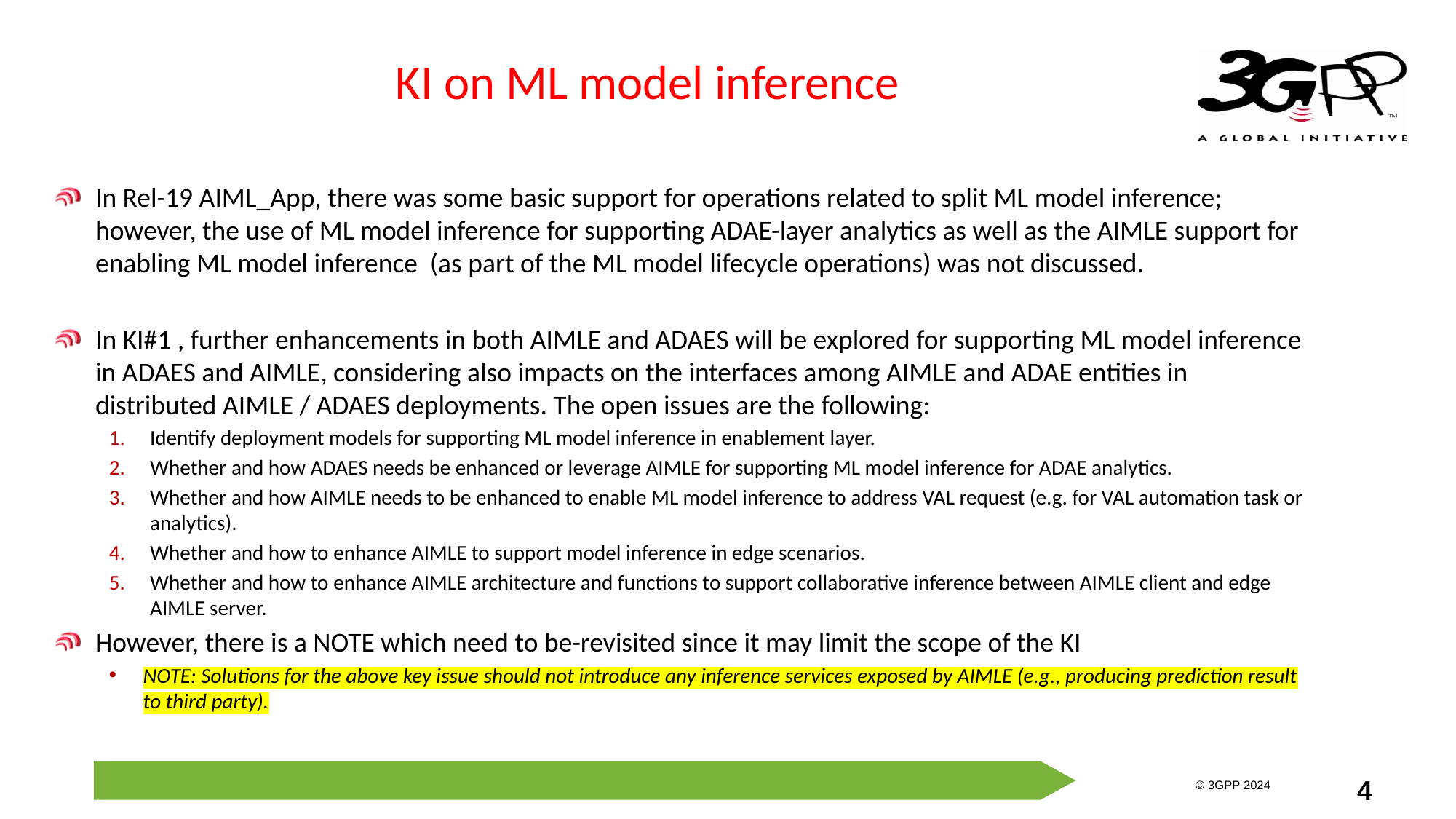

# KI on ML model inference
In Rel-19 AIML_App, there was some basic support for operations related to split ML model inference; however, the use of ML model inference for supporting ADAE-layer analytics as well as the AIMLE support for enabling ML model inference  (as part of the ML model lifecycle operations) was not discussed.

In KI#1 , further enhancements in both AIMLE and ADAES will be explored for supporting ML model inference in ADAES and AIMLE, considering also impacts on the interfaces among AIMLE and ADAE entities in distributed AIMLE / ADAES deployments. The open issues are the following:
Identify deployment models for supporting ML model inference in enablement layer.
Whether and how ADAES needs be enhanced or leverage AIMLE for supporting ML model inference for ADAE analytics.
Whether and how AIMLE needs to be enhanced to enable ML model inference to address VAL request (e.g. for VAL automation task or analytics).
Whether and how to enhance AIMLE to support model inference in edge scenarios.
Whether and how to enhance AIMLE architecture and functions to support collaborative inference between AIMLE client and edge AIMLE server.
However, there is a NOTE which need to be-revisited since it may limit the scope of the KI
NOTE: Solutions for the above key issue should not introduce any inference services exposed by AIMLE (e.g., producing prediction result to third party).